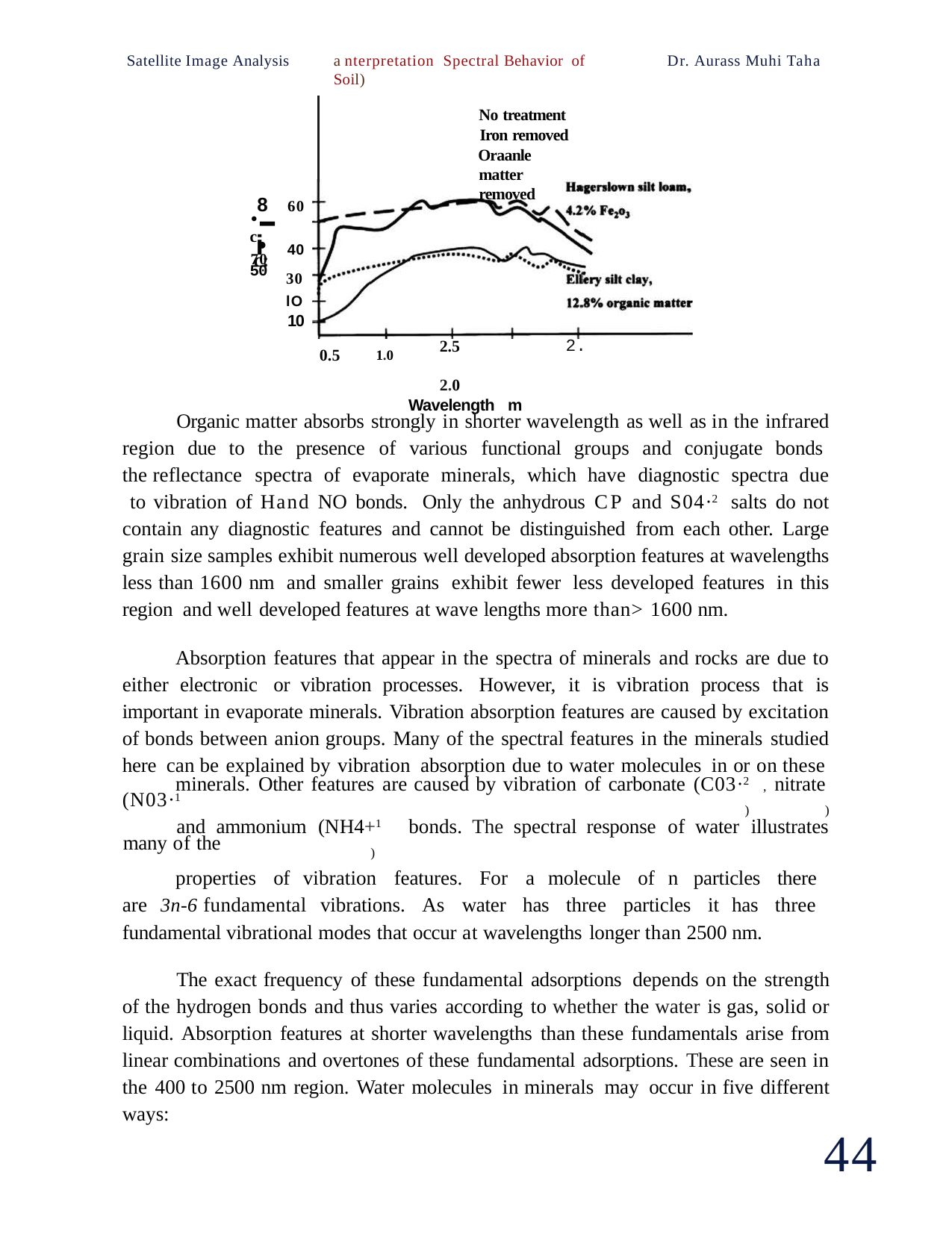

Satellite Image Analysis
anterpretation  Spectral Behavior  of Soil)
Dr. Aurass Muhi Taha

No treatment Iron removed
Oraanle matter removed
•- 70

8	60
c•  50
i 40
c:
30
lO
10
2.
2.5	2.0
Wavelength   m
0.5	1.0
Organic matter absorbs strongly in shorter wavelength as well as in the infrared region  due  to  the  presence  of  various  functional  groups  and  conjugate  bonds  the reflectance  spectra  of  evaporate  minerals,  which  have  diagnostic  spectra  due  to vibration of Hand NO bonds.  Only the anhydrous CP and S04·2  salts do not contain any diagnostic features and cannot be distinguished from each other. Large grain size samples exhibit numerous well developed absorption features at wavelengths less than 1600 nm  and smaller grains  exhibit fewer  less developed features  in this region  and well developed features at wave lengths more than> 1600 nm.

Absorption features that appear in the spectra of minerals and rocks are due to either  electronic   or  vibration  processes.   However,  it  is  vibration  process  that  is important in evaporate minerals. Vibration absorption features are caused by excitation of bonds between anion groups. Many of the spectral features in the minerals studied here  can be explained by vibration  absorption due to water molecules  in or on these
minerals. Other features are caused by vibration of carbonate (C03·2  , nitrate (N03·1
)	)
and ammonium (NH4+1  bonds. The spectral response of water illustrates many of the
)
properties   of  vibration   features.   For   a  molecule   of  n  particles   there   are  3n-6 fundamental  vibrations.   As   water   has   three   particles   it  has   three   fundamental vibrational modes that occur at wavelengths longer than 2500 nm.

The exact frequency of these fundamental adsorptions  depends on the strength of the hydrogen bonds and thus varies according to whether the water is gas, solid or liquid. Absorption features at shorter wavelengths than these fundamentals arise from linear combinations and overtones of these fundamental adsorptions. These are seen in the 400 to 2500 nm region. Water molecules  in minerals  may  occur in five different ways:
44